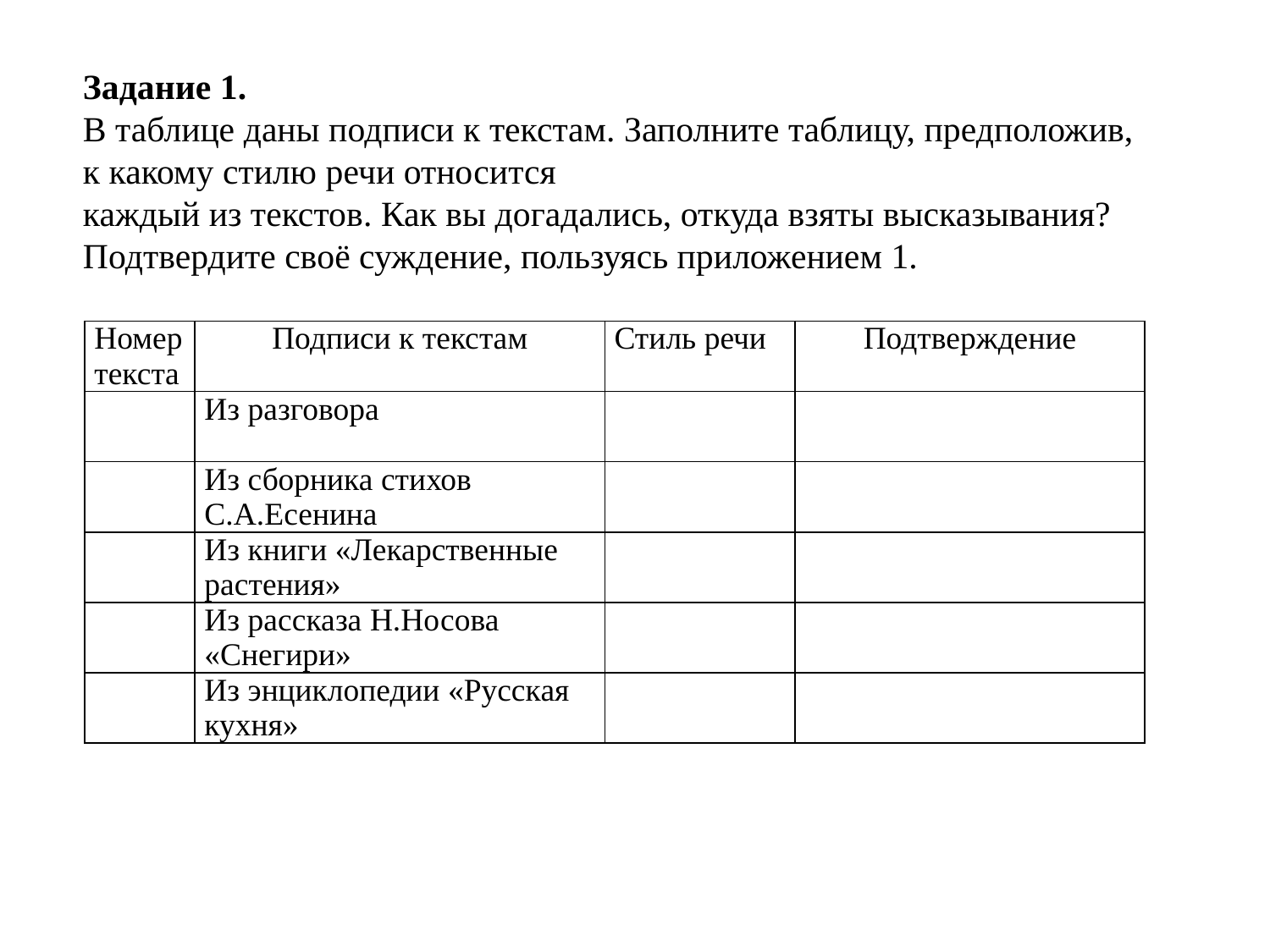

Задание 1.
В таблице даны подписи к текстам. Заполните таблицу, предположив,
к какому стилю речи относится
каждый из текстов. Как вы догадались, откуда взяты высказывания?
Подтвердите своё суждение, пользуясь приложением 1.

| Номер текста | Подписи к текстам | Стиль речи | Подтверждение |
| --- | --- | --- | --- |
|  | Из разговора |  |  |
|  | Из сборника стихов С.А.Есенина |  |  |
|  | Из книги «Лекарственные растения» |  |  |
|  | Из рассказа Н.Носова «Снегири» |  |  |
|  | Из энциклопедии «Русская кухня» |  |  |